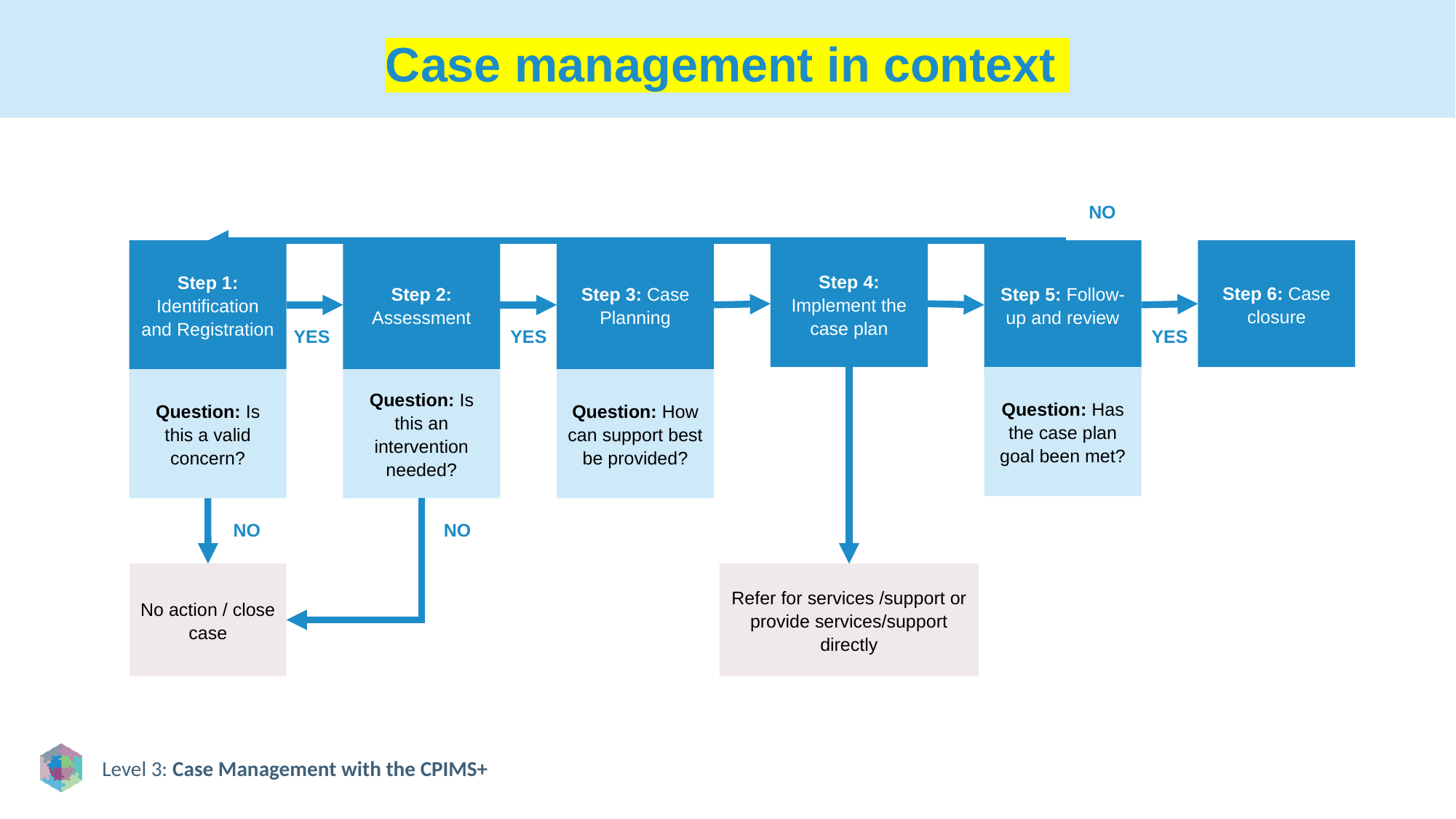

# Case management in context
NO
Step 4: Implement the case plan
Step 6: Case closure
Step 1: Identification and Registration
Step 2: Assessment
Step 3: Case Planning
Step 5: Follow-up and review
YES
YES
YES
Question: Has the case plan goal been met?
Question: Is this a valid concern?
Question: Is this an intervention needed?
Question: How can support best be provided?
NO
NO
No action / close case
Refer for services /support or provide services/support directly